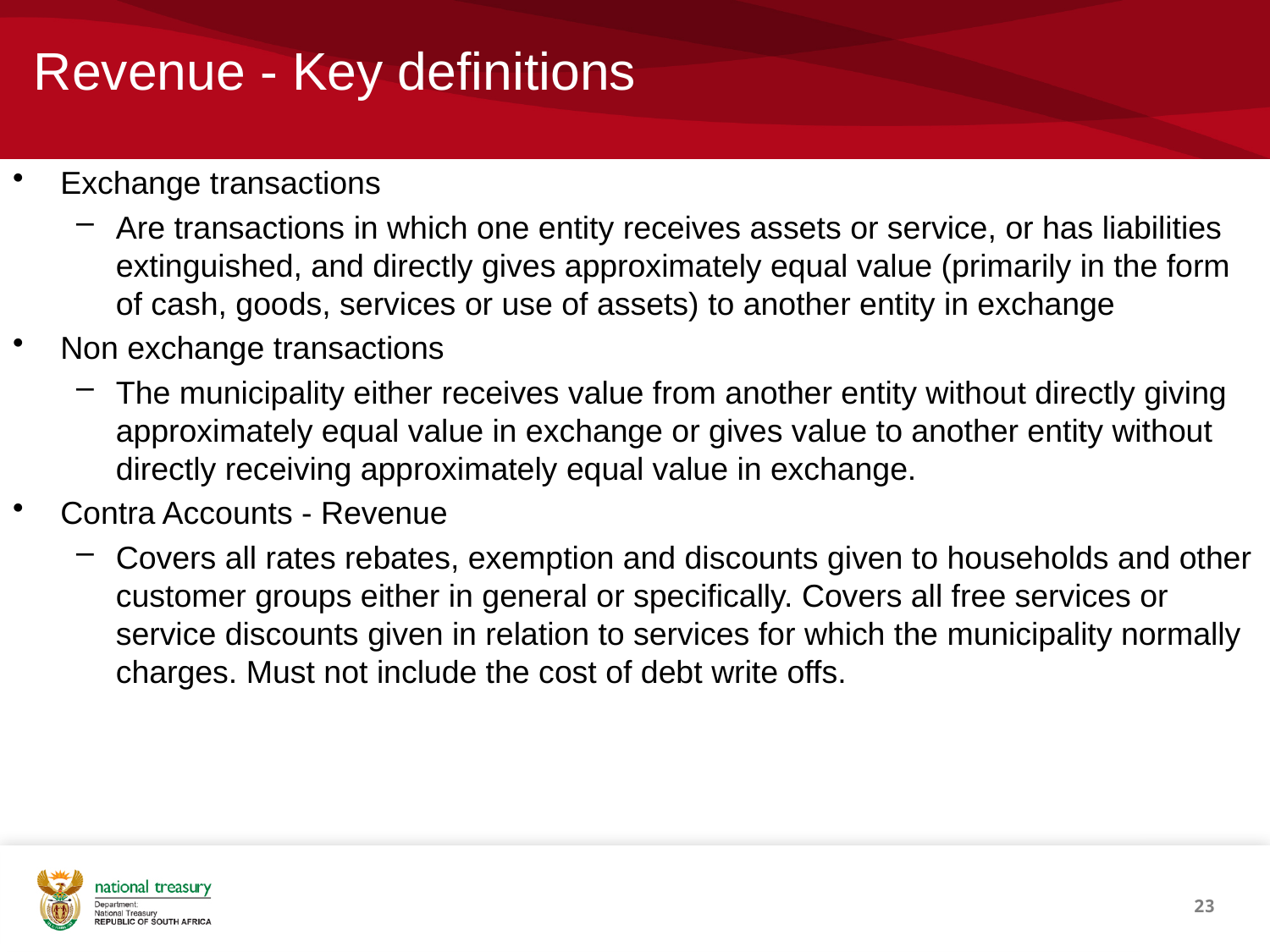

# Revenue - Key definitions
Exchange transactions
Are transactions in which one entity receives assets or service, or has liabilities extinguished, and directly gives approximately equal value (primarily in the form of cash, goods, services or use of assets) to another entity in exchange
Non exchange transactions
The municipality either receives value from another entity without directly giving approximately equal value in exchange or gives value to another entity without directly receiving approximately equal value in exchange.
Contra Accounts - Revenue
Covers all rates rebates, exemption and discounts given to households and other customer groups either in general or specifically. Covers all free services or service discounts given in relation to services for which the municipality normally charges. Must not include the cost of debt write offs.

23